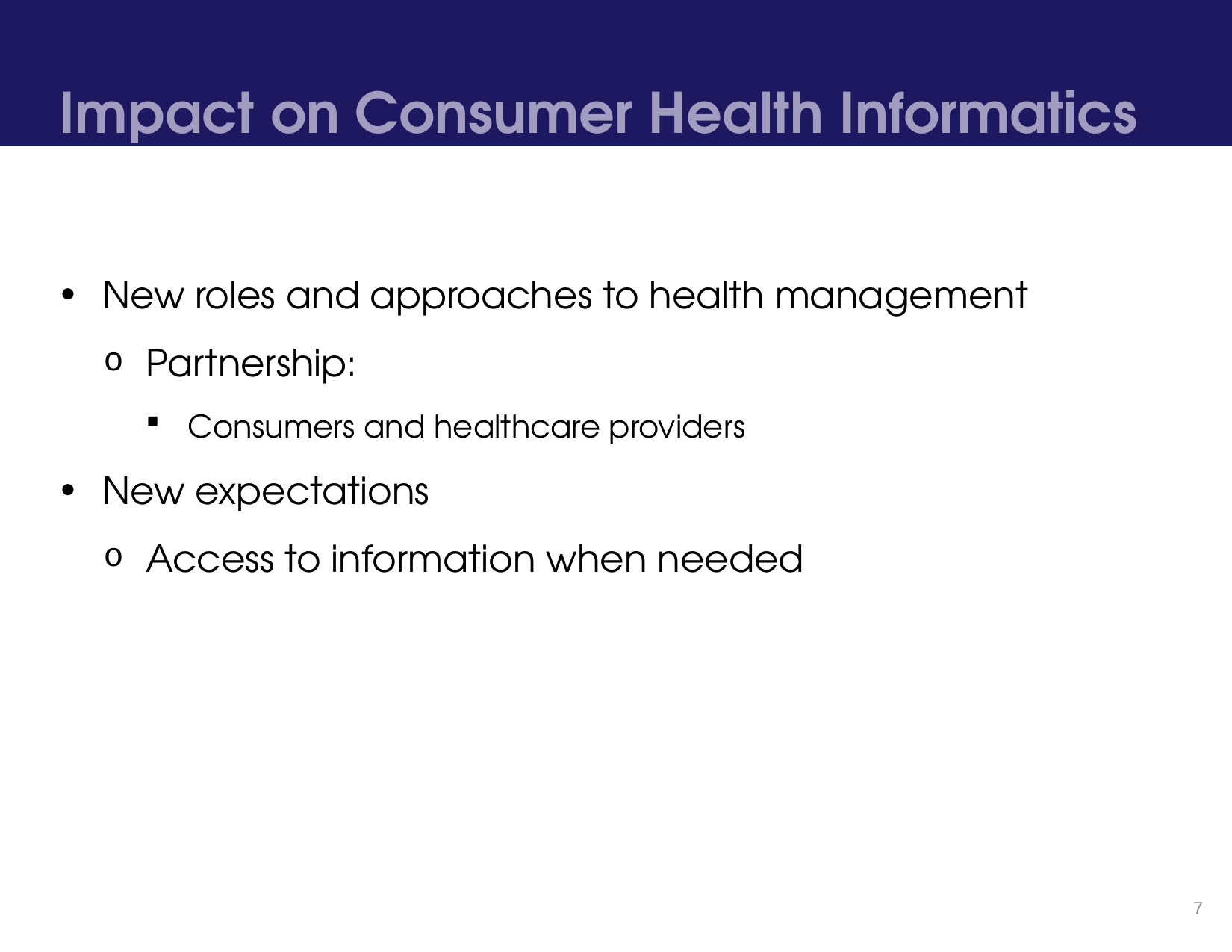

# Impact on Consumer Health Informatics
New roles and approaches to health management
Partnership:
Consumers and healthcare providers
New expectations
Access to information when needed

7